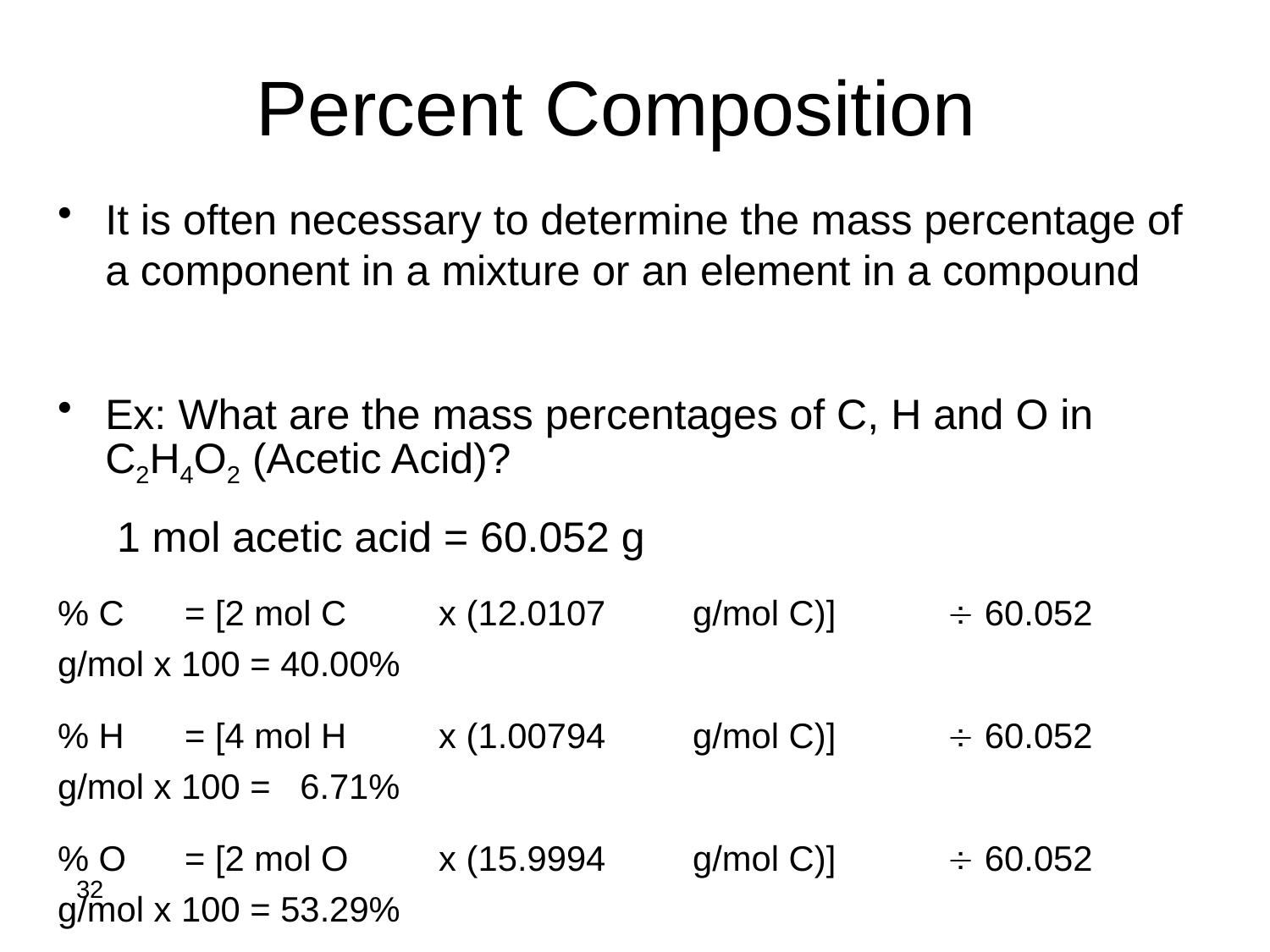

# Percent Composition
It is often necessary to determine the mass percentage of a component in a mixture or an element in a compound

Ex: What are the mass percentages of C, H and O in C2H4O2 (Acetic Acid)?
     1 mol acetic acid = 60.052 g
% C	= [2 mol C	x (12.0107	g/mol C)]	÷ 60.052 g/mol x 100 = 40.00%
% H	= [4 mol H	x (1.00794	g/mol C)]	÷ 60.052 g/mol x 100 =   6.71%
% O	= [2 mol O	x (15.9994	g/mol C)]	÷ 60.052 g/mol x 100 = 53.29%
32